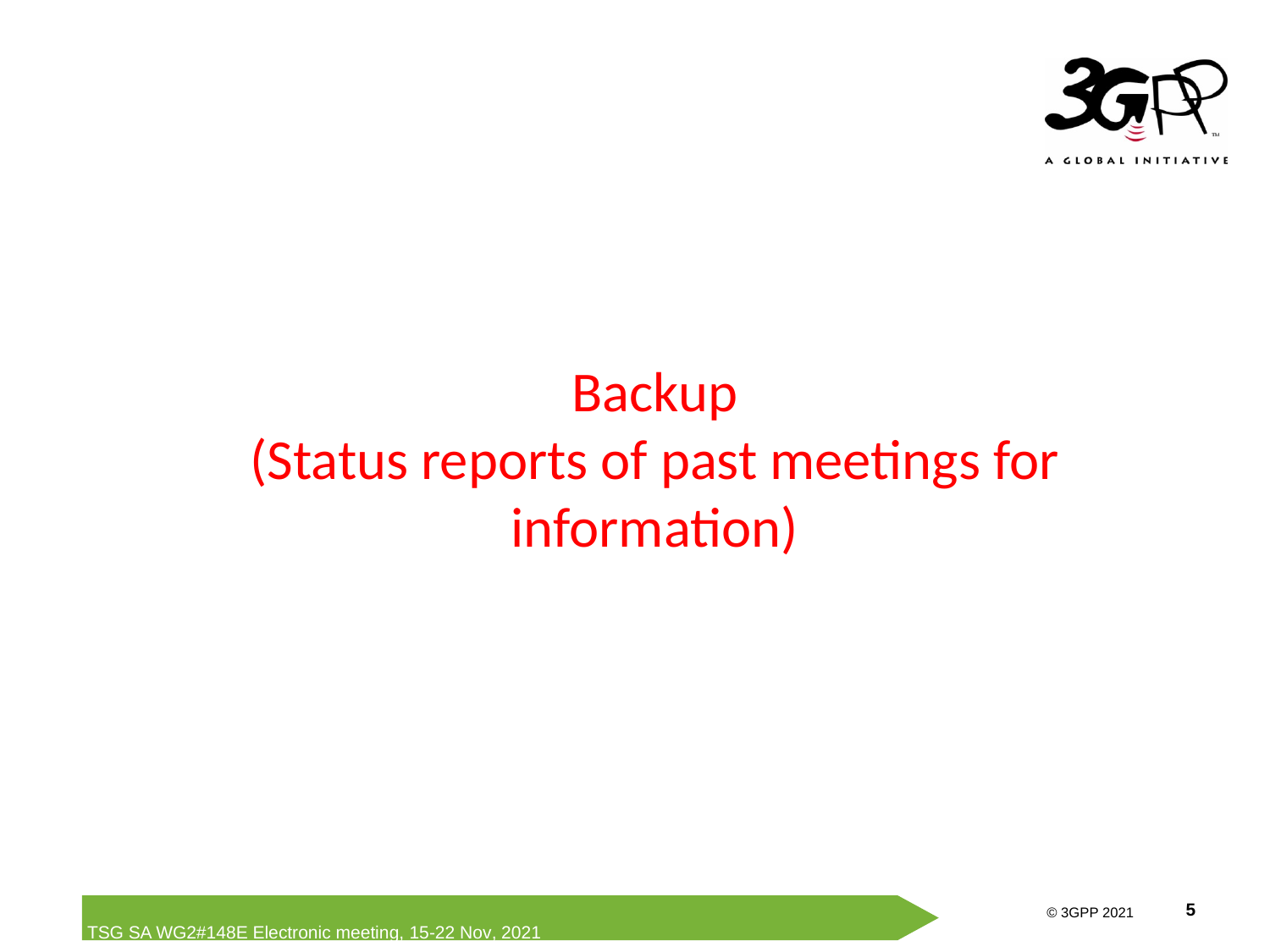

# Backup (Status reports of past meetings for information)